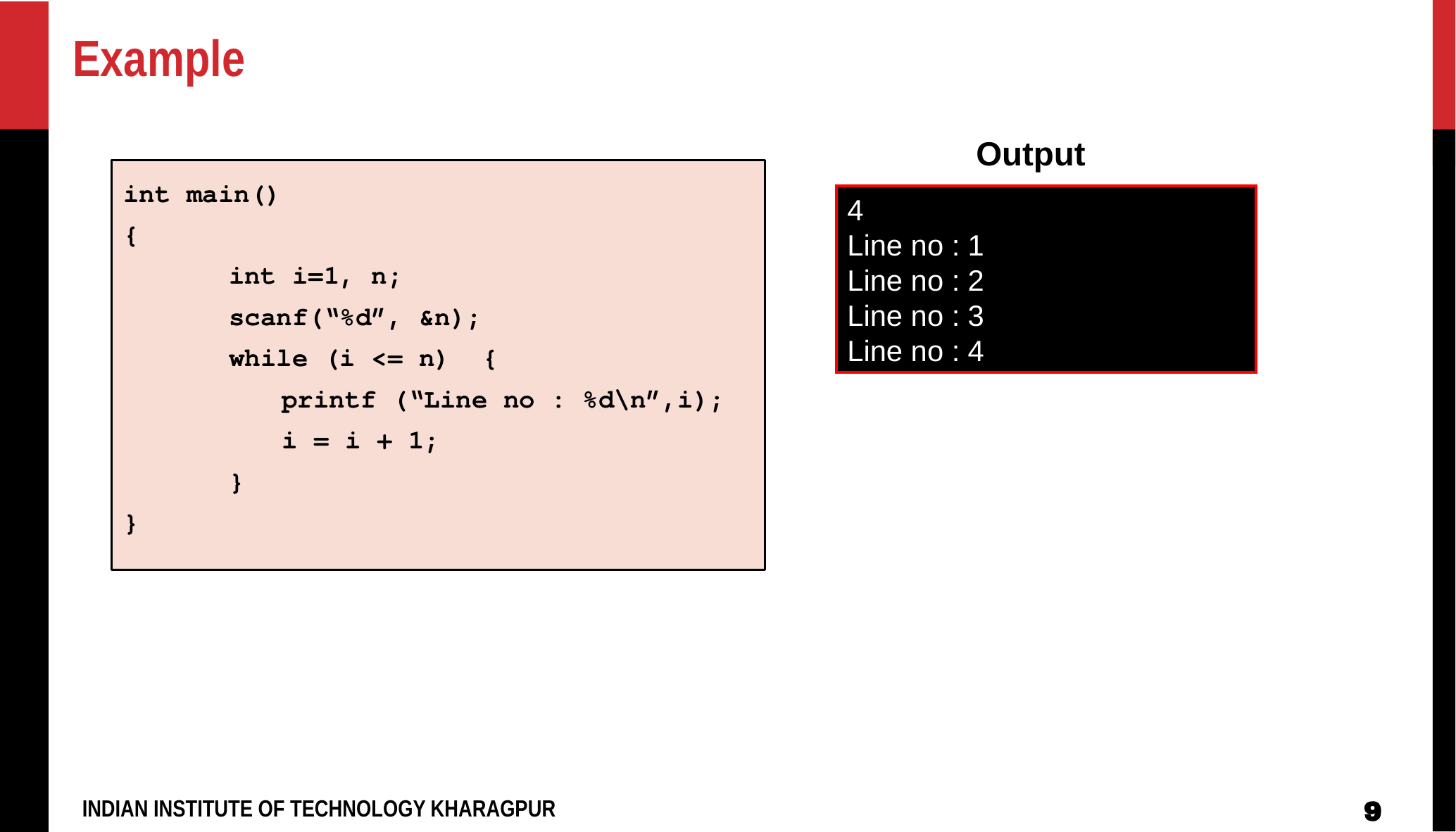

# Example
Output
int main()
{
	int i=1, n;
	scanf(“%d”, &n);
	while (i <= n)  {
          printf (“Line no : %d\n”,i);
          i = i + 1;
	}
}
4
Line no : 1
Line no : 2
Line no : 3
Line no : 4
9
INDIAN INSTITUTE OF TECHNOLOGY KHARAGPUR